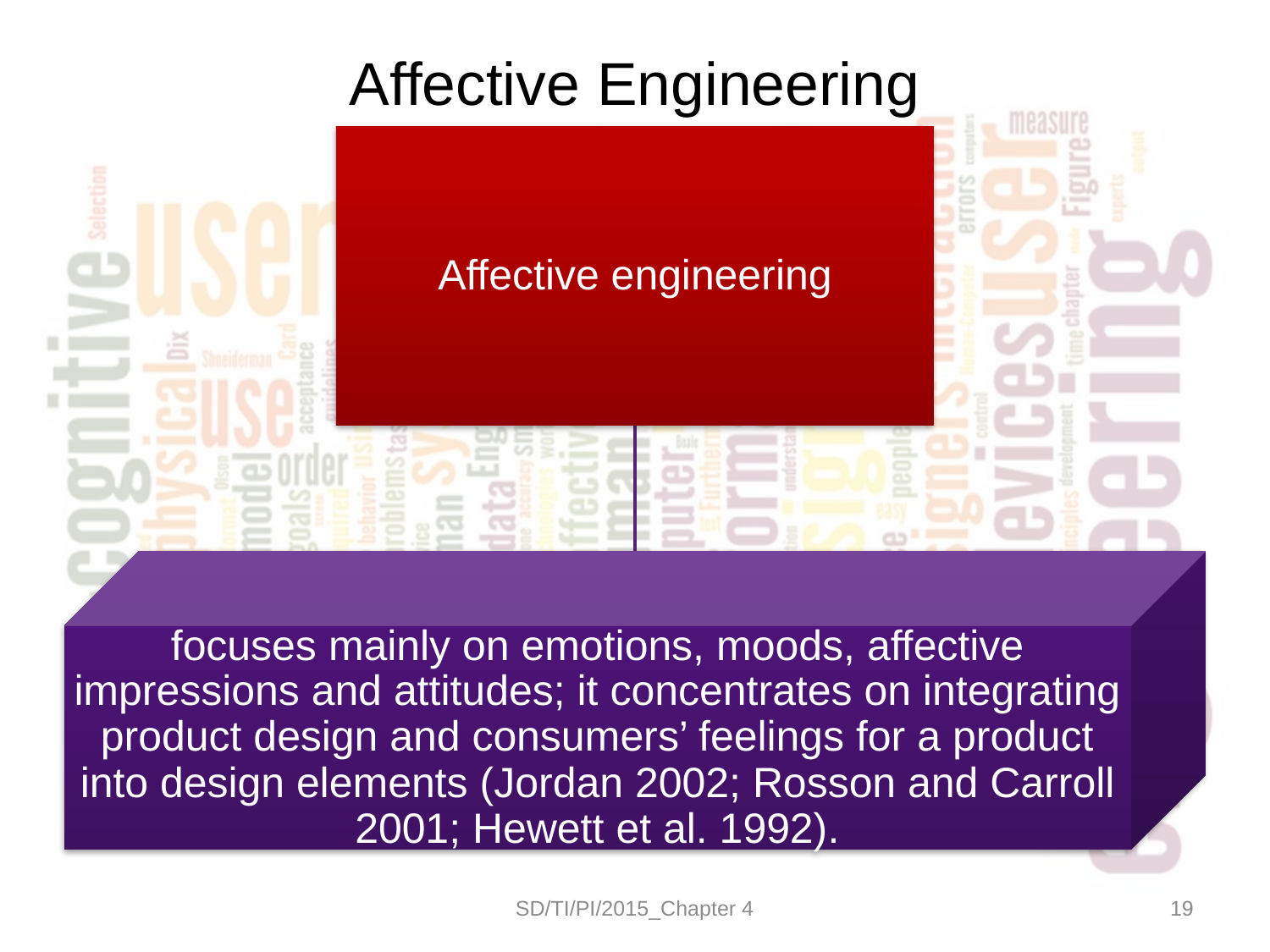

# Affective Engineering
Affective engineering
focuses mainly on emotions, moods, affective impressions and attitudes; it concentrates on integrating product design and consumers’ feelings for a product into design elements (Jordan 2002; Rosson and Carroll 2001; Hewett et al. 1992).
SD/TI/PI/2015_Chapter 4
19